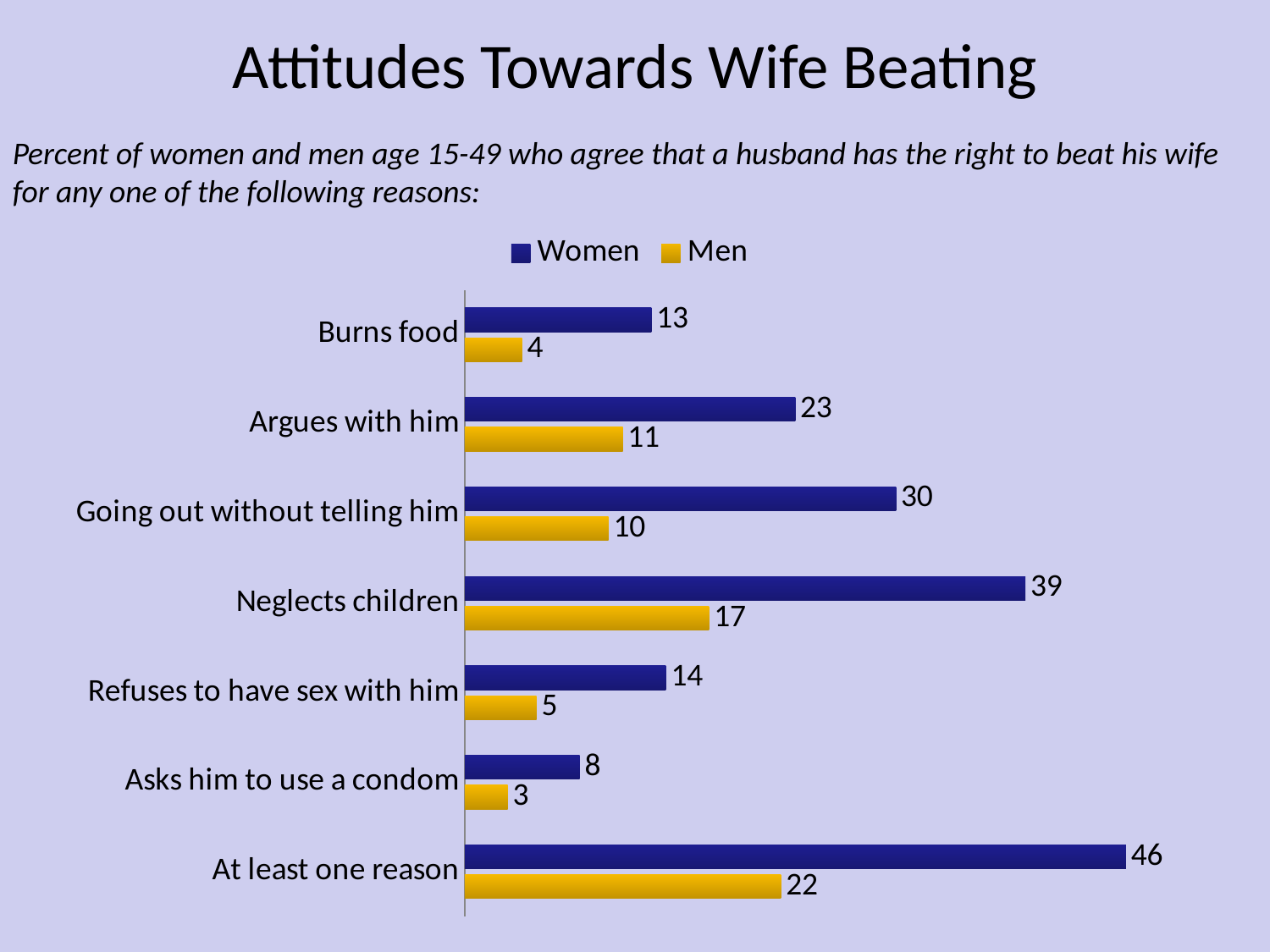

# Attitudes Towards Wife Beating
Percent of women and men age 15-49 who agree that a husband has the right to beat his wife for any one of the following reasons:

### Chart

| Category | Men | Women |
|---|---|---|
| At least one reason | 22.0 | 46.0 |
| Asks him to use a condom | 3.0 | 8.0 |
| Refuses to have sex with him | 5.0 | 14.0 |
| Neglects children | 17.0 | 39.0 |
| Going out without telling him | 10.0 | 30.0 |
| Argues with him | 11.0 | 23.0 |
| Burns food | 4.0 | 13.0 |